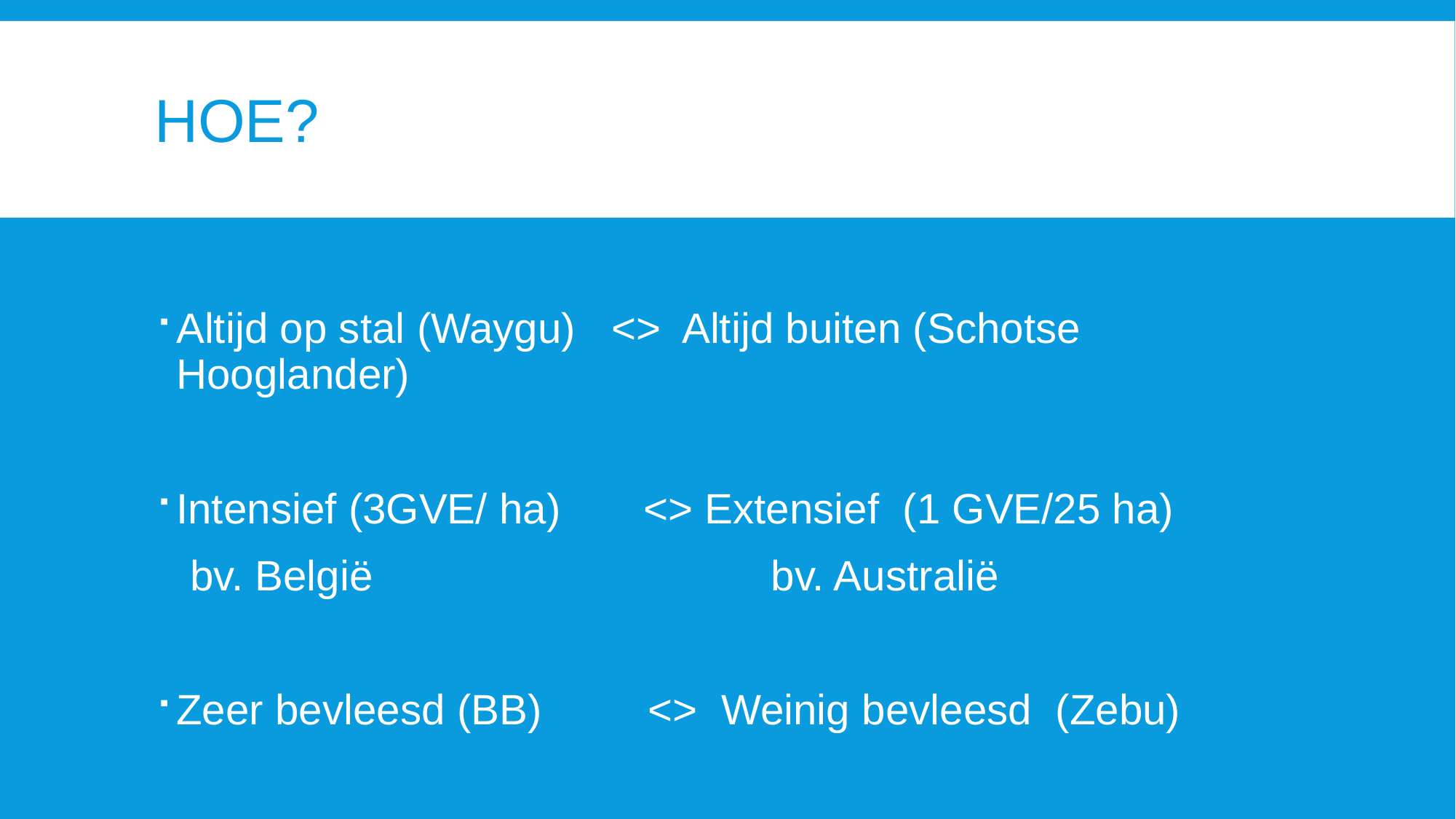

# Hoe?

Altijd op stal (Waygu)   <>  Altijd buiten (Schotse Hooglander)

Intensief (3GVE/ ha)       <> Extensief  (1 GVE/25 ha)
   bv. België			      bv. Australië

Zeer bevleesd (BB)         <>  Weinig bevleesd  (Zebu)